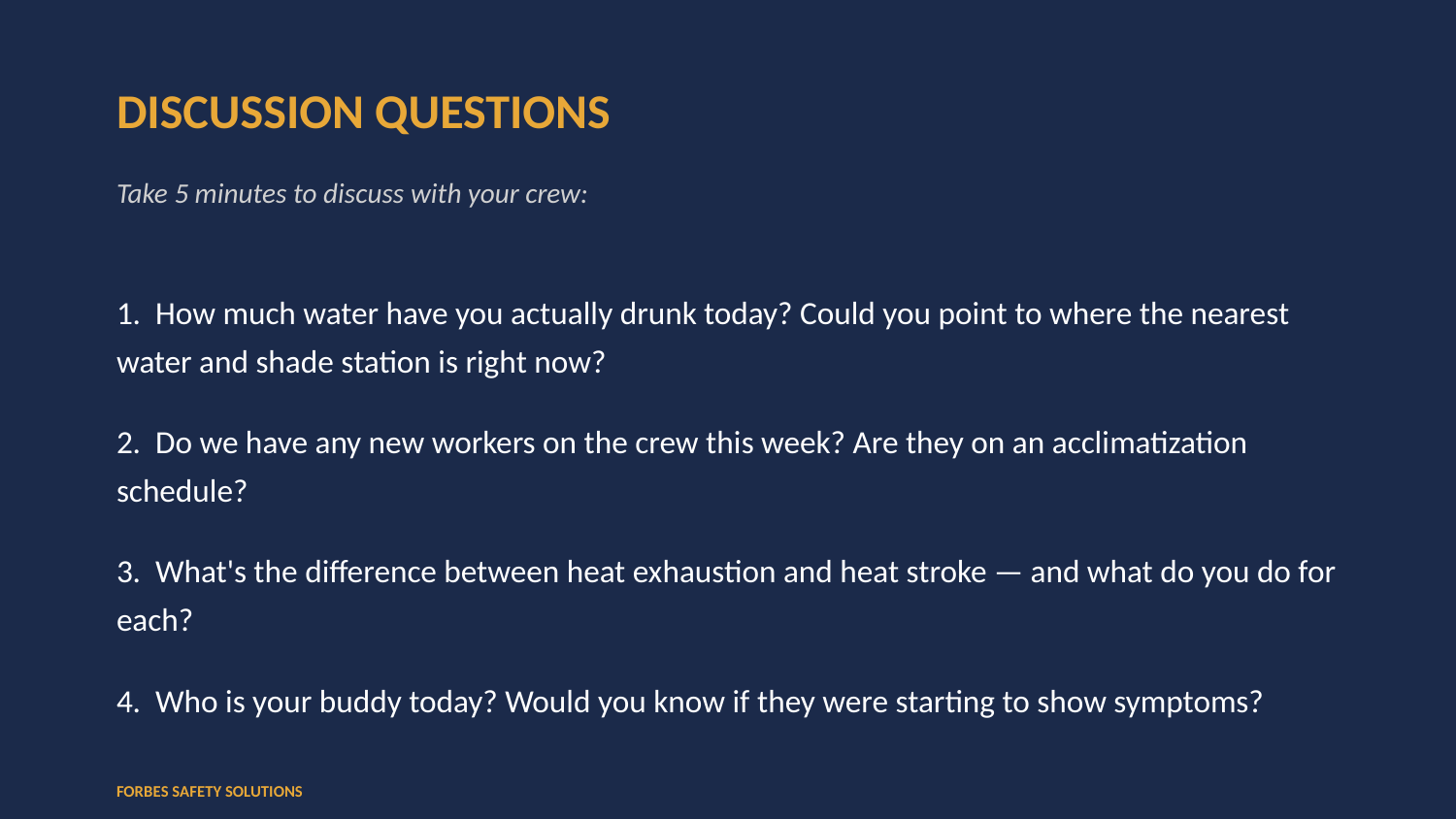

DISCUSSION QUESTIONS
Take 5 minutes to discuss with your crew:
1.  How much water have you actually drunk today? Could you point to where the nearest water and shade station is right now?
2.  Do we have any new workers on the crew this week? Are they on an acclimatization schedule?
3.  What's the difference between heat exhaustion and heat stroke — and what do you do for each?
4.  Who is your buddy today? Would you know if they were starting to show symptoms?
FORBES SAFETY SOLUTIONS